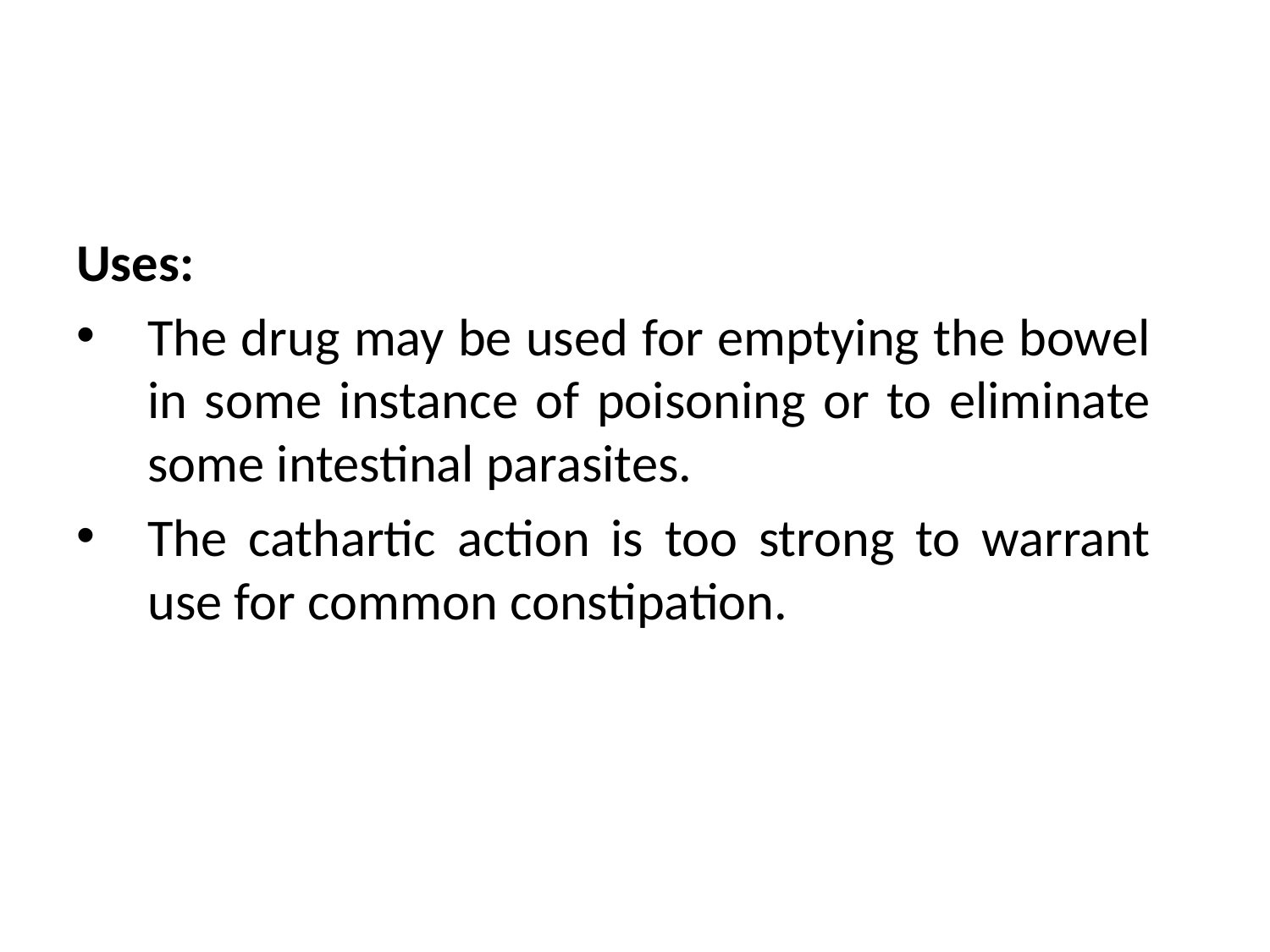

#
Uses:
The drug may be used for emptying the bowel in some instance of poisoning or to eliminate some intestinal parasites.
The cathartic action is too strong to warrant use for common constipation.